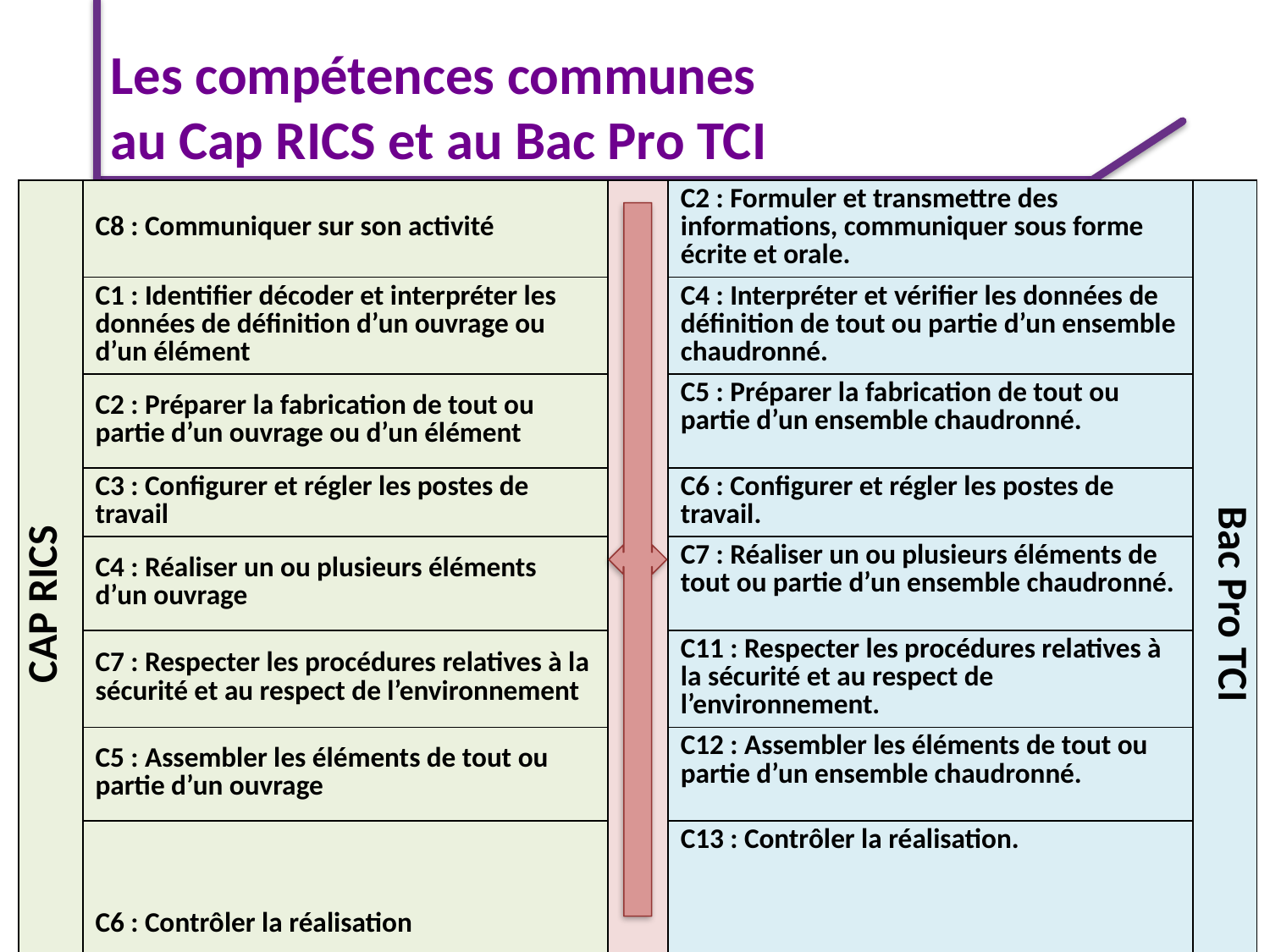

# Les compétences communes au Cap RICS et au Bac Pro TCI
| CAP RICS | C8 : Communiquer sur son activité |  | C2 : Formuler et transmettre des informations, communiquer sous forme écrite et orale. | Bac Pro TCI |
| --- | --- | --- | --- | --- |
|  | C1 : Identifier décoder et interpréter les données de définition d’un ouvrage ou d’un élément |  | C4 : Interpréter et vérifier les données de définition de tout ou partie d’un ensemble chaudronné. |  |
|  | C2 : Préparer la fabrication de tout ou partie d’un ouvrage ou d’un élément |  | C5 : Préparer la fabrication de tout ou partie d’un ensemble chaudronné. |  |
|  | C3 : Configurer et régler les postes de travail |  | C6 : Configurer et régler les postes de travail. |  |
|  | C4 : Réaliser un ou plusieurs éléments d’un ouvrage |  | C7 : Réaliser un ou plusieurs éléments de tout ou partie d’un ensemble chaudronné. |  |
|  | C7 : Respecter les procédures relatives à la sécurité et au respect de l’environnement |  | C11 : Respecter les procédures relatives à la sécurité et au respect de l’environnement. |  |
|  | C5 : Assembler les éléments de tout ou partie d’un ouvrage |  | C12 : Assembler les éléments de tout ou partie d’un ensemble chaudronné. |  |
|  | C6 : Contrôler la réalisation |  | C13 : Contrôler la réalisation. |  |

5